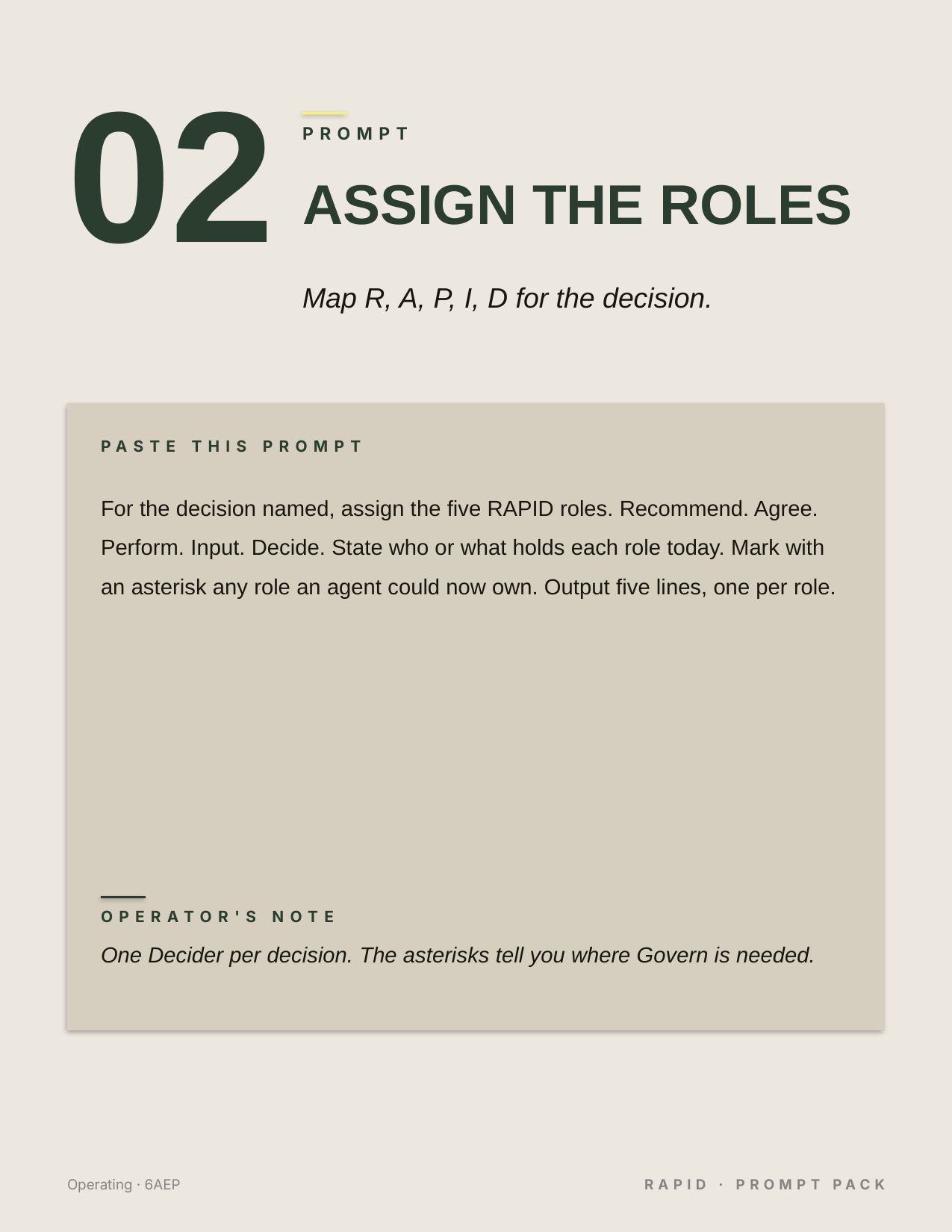

02

PROMPT
ASSIGN THE ROLES
Map R, A, P, I, D for the decision.

PASTE THIS PROMPT
For the decision named, assign the five RAPID roles. Recommend. Agree. Perform. Input. Decide. State who or what holds each role today. Mark with an asterisk any role an agent could now own. Output five lines, one per role.

OPERATOR'S NOTE
One Decider per decision. The asterisks tell you where Govern is needed.
Operating · 6AEP
RAPID · PROMPT PACK